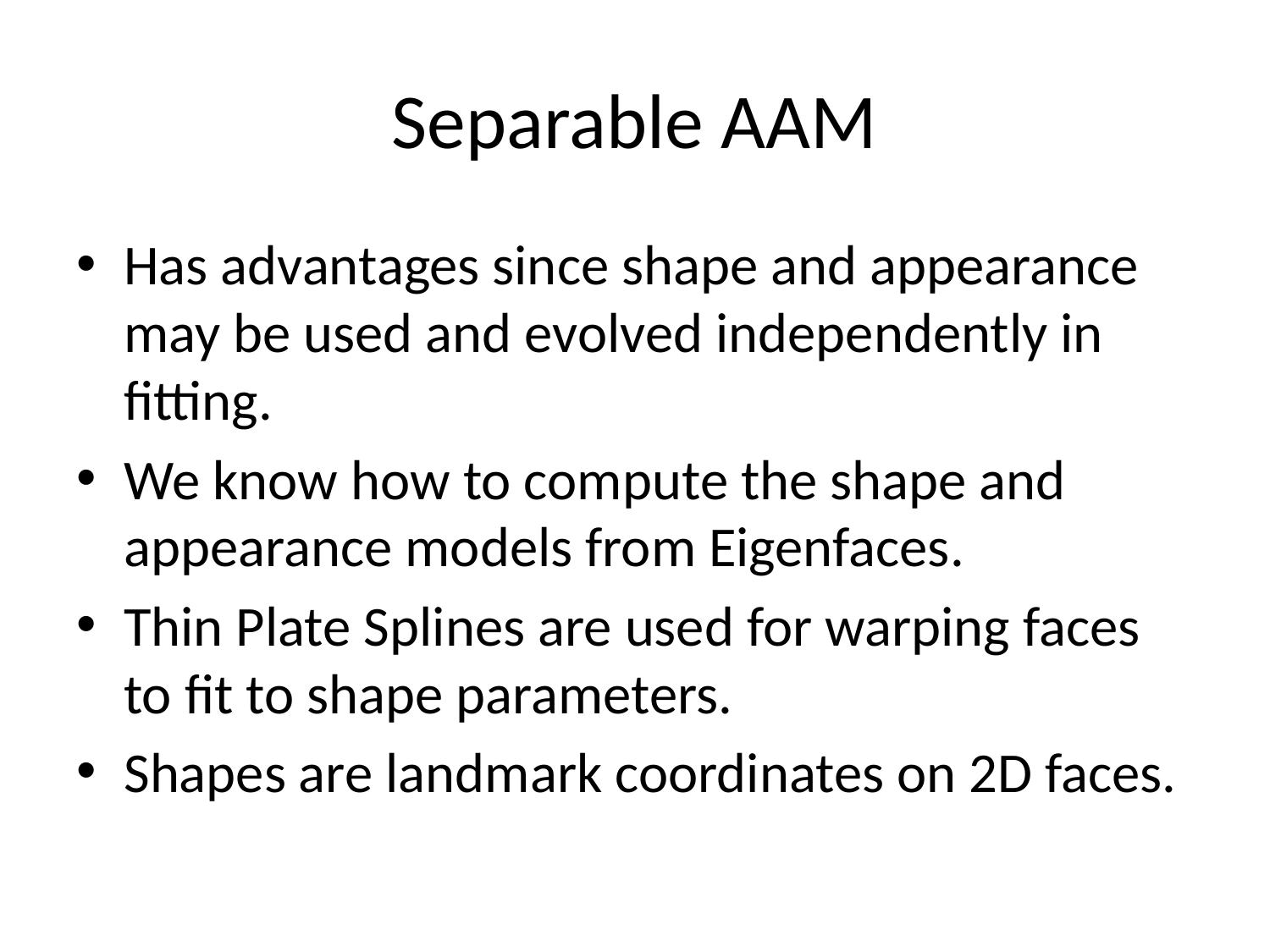

# Separable AAM
Has advantages since shape and appearance may be used and evolved independently in fitting.
We know how to compute the shape and appearance models from Eigenfaces.
Thin Plate Splines are used for warping faces to fit to shape parameters.
Shapes are landmark coordinates on 2D faces.